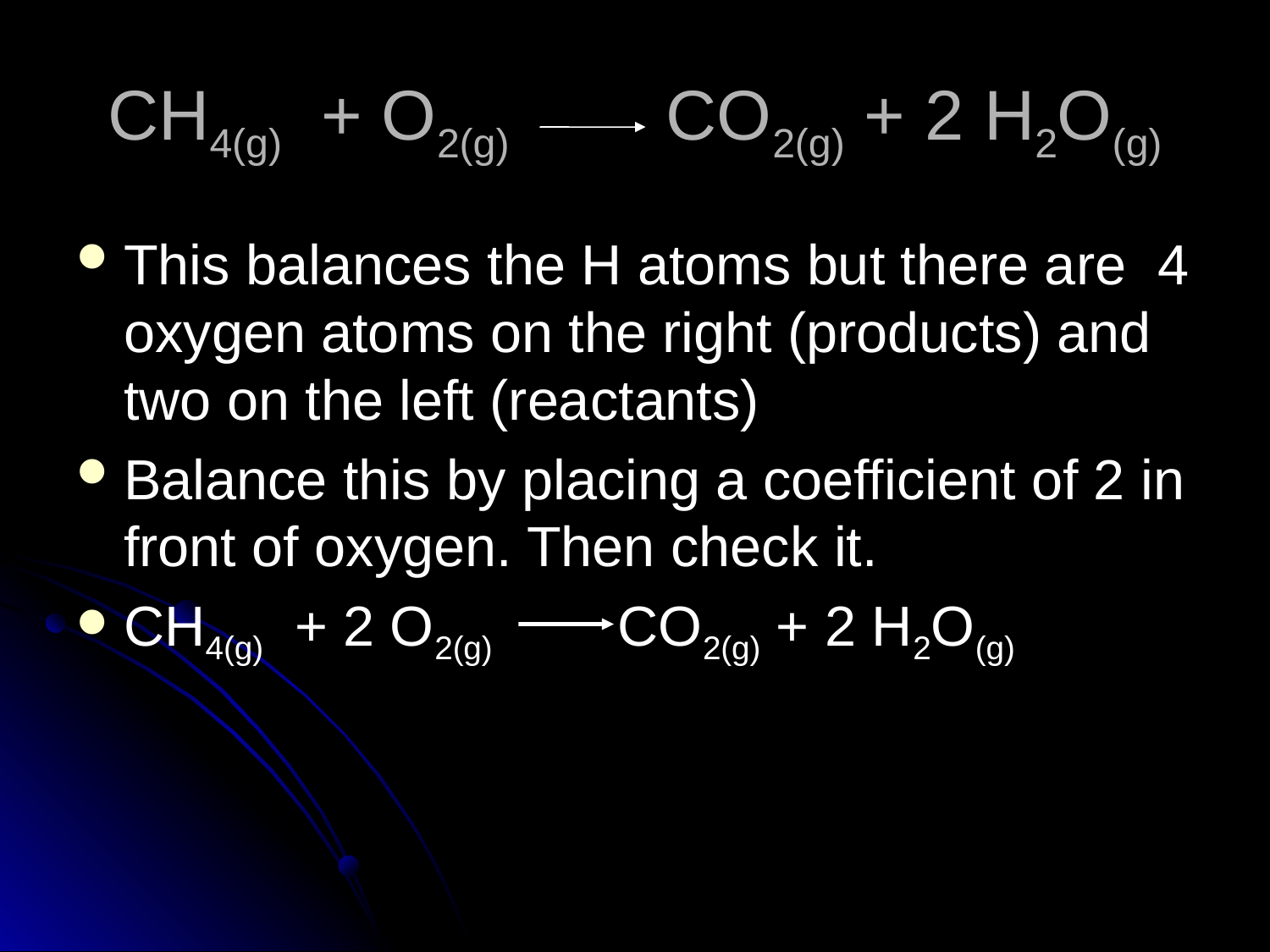

# CH4(g)  + O2(g)        CO2(g) + 2 H2O(g)

This balances the H atoms but there are  4 oxygen atoms on the right (products) and two on the left (reactants)
Balance this by placing a coefficient of 2 in front of oxygen. Then check it.
CH4(g)  + 2 O2(g)        CO2(g) + 2 H2O(g)